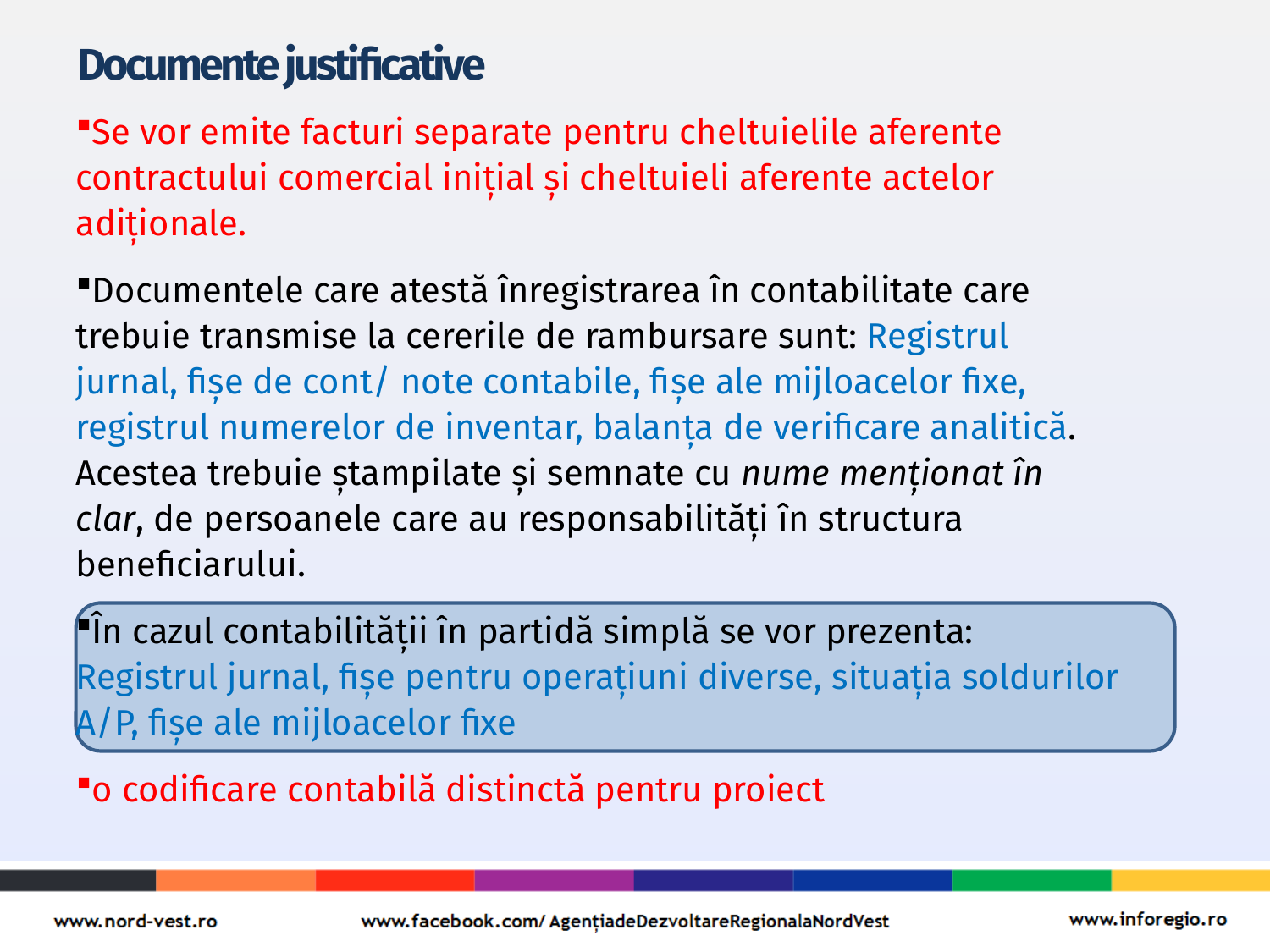

# Documente justificative
Se vor emite facturi separate pentru cheltuielile aferente contractului comercial inițial și cheltuieli aferente actelor adiționale.
Documentele care atestă înregistrarea în contabilitate care trebuie transmise la cererile de rambursare sunt: Registrul jurnal, fișe de cont/ note contabile, fișe ale mijloacelor fixe, registrul numerelor de inventar, balanța de verificare analitică. Acestea trebuie ștampilate și semnate cu nume menționat în clar, de persoanele care au responsabilități în structura beneficiarului.
În cazul contabilității în partidă simplă se vor prezenta: Registrul jurnal, fișe pentru operațiuni diverse, situația soldurilor A/P, fișe ale mijloacelor fixe
o codificare contabilă distinctă pentru proiect